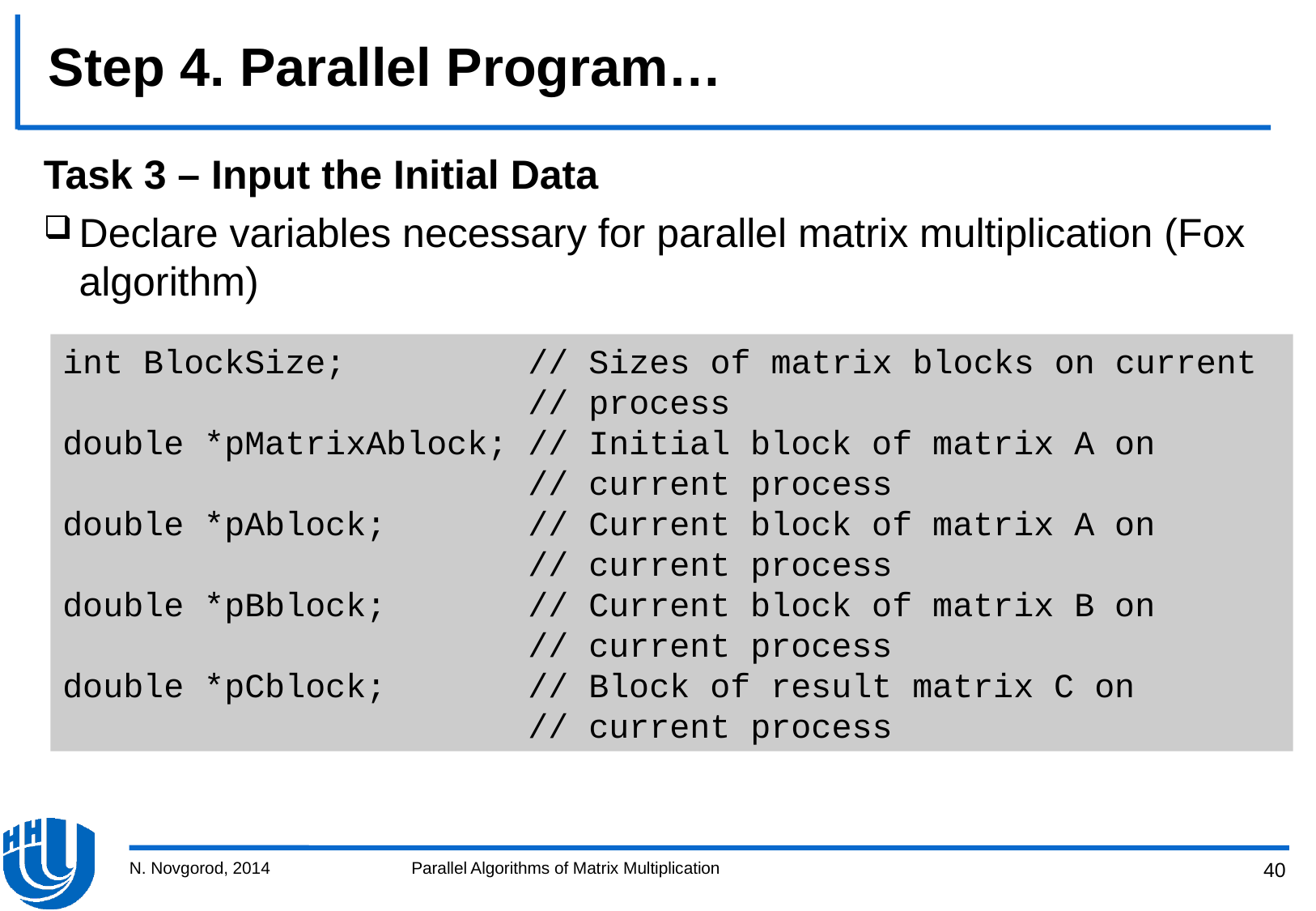

# Step 4. Parallel Program…
Task 3 – Input the Initial Data
Declare variables necessary for parallel matrix multiplication (Fox algorithm)
int BlockSize;         // Sizes of matrix blocks on current
                       // process
double *pMatrixAblock; // Initial block of matrix A on
                       // current process
double *pAblock;       // Current block of matrix A on
                       // current process
double *pBblock;       // Current block of matrix B on
                       // current process
double *pCblock;       // Block of result matrix C on
                       // current process
N. Novgorod, 2014
Parallel Algorithms of Matrix Multiplication
40